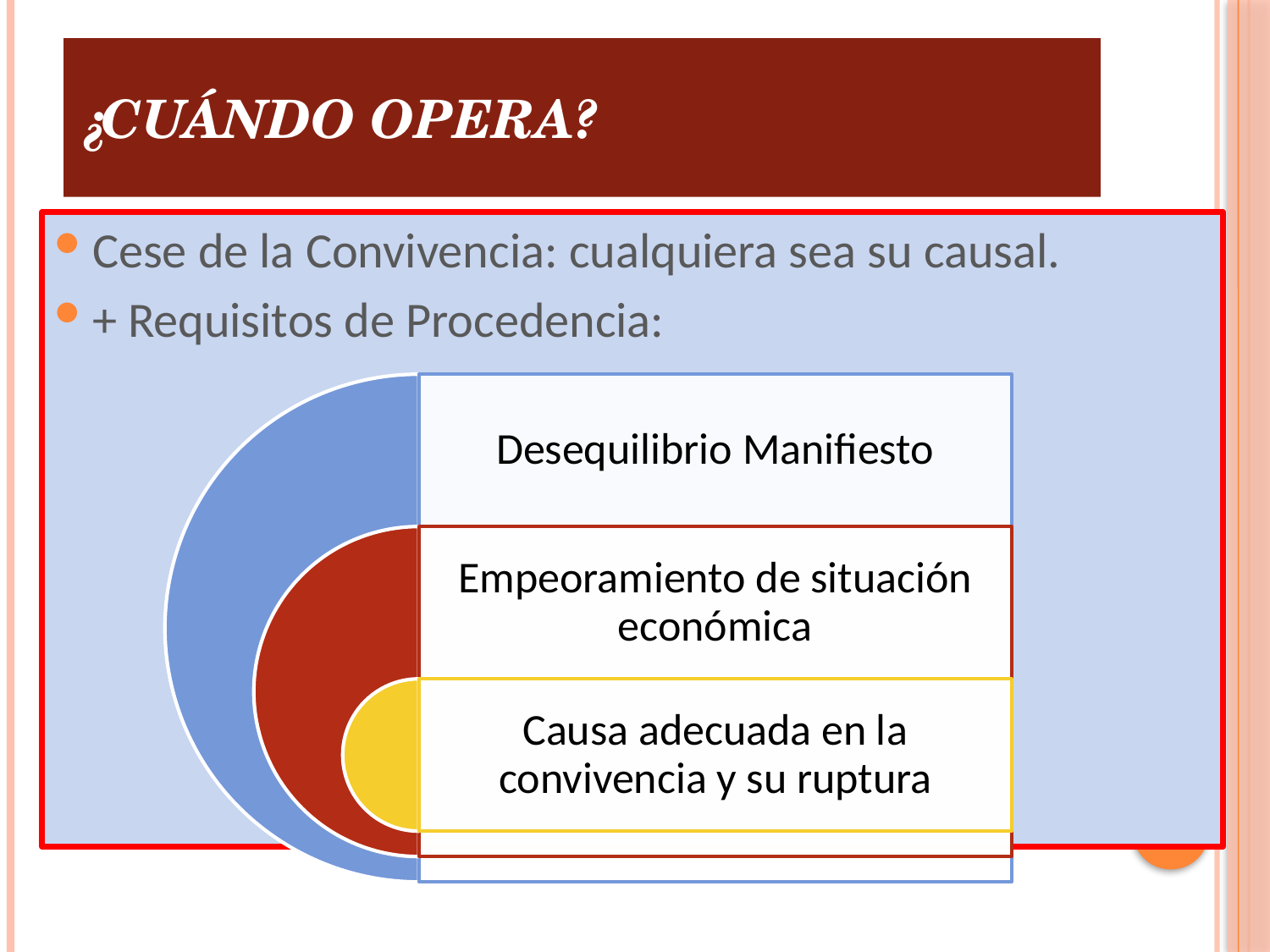

# ¿Cuándo opera?
Cese de la Convivencia: cualquiera sea su causal.
+ Requisitos de Procedencia:
Desequilibrio Manifiesto
Empeoramiento de situación económica
Causa adecuada en la convivencia y su ruptura